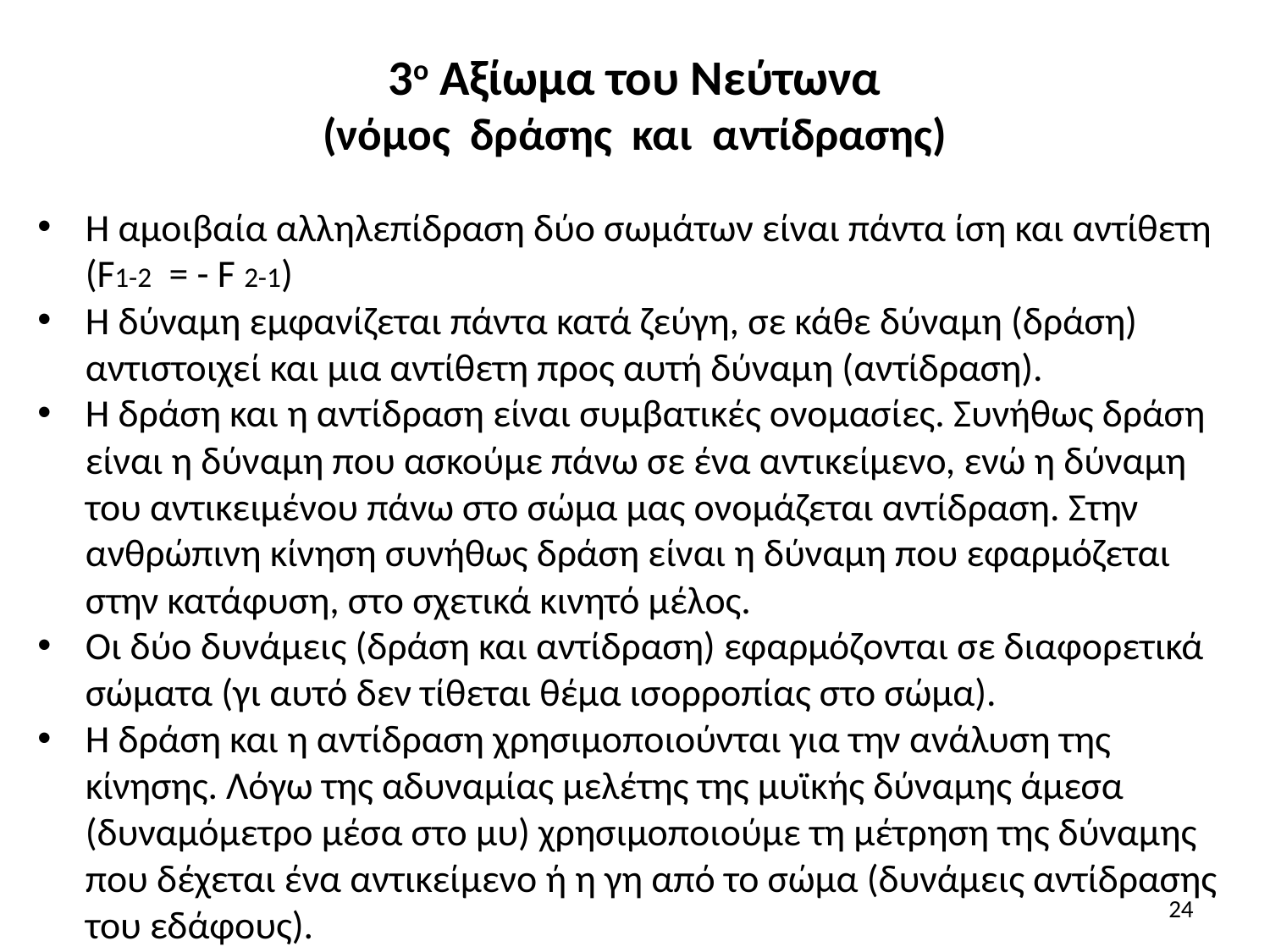

# 3ο Αξίωμα του Νεύτωνα (νόμος  δράσης  και  αντίδρασης)
Η αμοιβαία αλληλεπίδραση δύο σωμάτων είναι πάντα ίση και αντίθετη (F1-2  = - F 2-1)
Η δύναμη εμφανίζεται πάντα κατά ζεύγη, σε κάθε δύναμη (δράση) αντιστοιχεί και μια αντίθετη προς αυτή δύναμη (αντίδραση).
Η δράση και η αντίδραση είναι συμβατικές ονομασίες. Συνήθως δράση είναι η δύναμη που ασκούμε πάνω σε ένα αντικείμενο, ενώ η δύναμη του αντικειμένου πάνω στο σώμα μας ονομάζεται αντίδραση. Στην ανθρώπινη κίνηση συνήθως δράση είναι η δύναμη που εφαρμόζεται στην κατάφυση, στο σχετικά κινητό μέλος.
Οι δύο δυνάμεις (δράση και αντίδραση) εφαρμόζονται σε διαφορετικά σώματα (γι αυτό δεν τίθεται θέμα ισορροπίας στο σώμα).
Η δράση και η αντίδραση χρησιμοποιούνται για την ανάλυση της κίνησης. Λόγω της αδυναμίας μελέτης της μυϊκής δύναμης άμεσα  (δυναμόμετρο μέσα στο μυ) χρησιμοποιούμε τη μέτρηση της δύναμης που δέχεται ένα αντικείμενο ή η γη από το σώμα (δυνάμεις αντίδρασης του εδάφους).
24